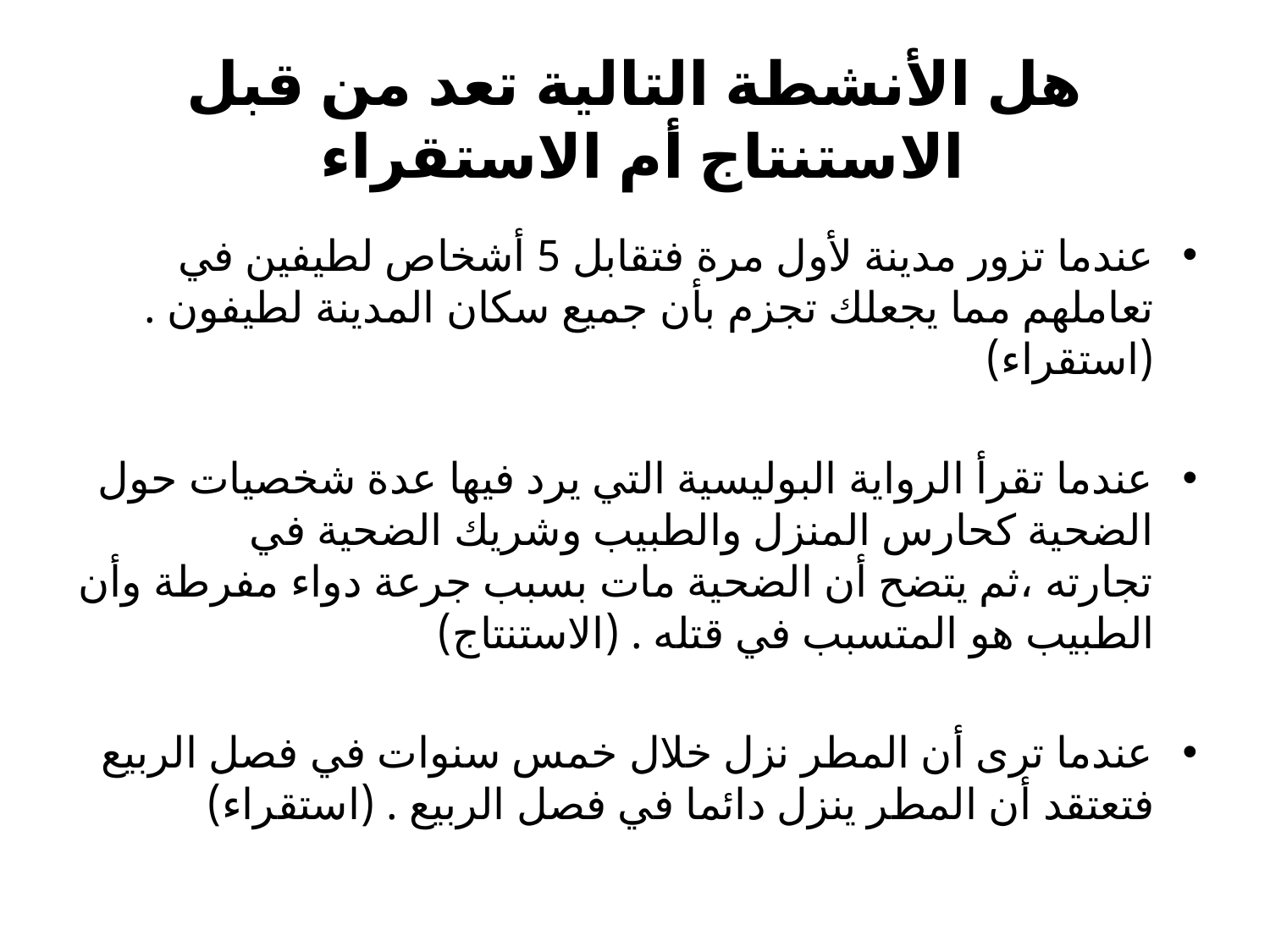

# هل الأنشطة التالية تعد من قبل الاستنتاج أم الاستقراء
عندما تزور مدينة لأول مرة فتقابل 5 أشخاص لطيفين في تعاملهم مما يجعلك تجزم بأن جميع سكان المدينة لطيفون . (استقراء)

عندما تقرأ الرواية البوليسية التي يرد فيها عدة شخصيات حول الضحية كحارس المنزل والطبيب وشريك الضحية في تجارته ،ثم يتضح أن الضحية مات بسبب جرعة دواء مفرطة وأن الطبيب هو المتسبب في قتله . (الاستنتاج)

عندما ترى أن المطر نزل خلال خمس سنوات في فصل الربيع فتعتقد أن المطر ينزل دائما في فصل الربيع . (استقراء)